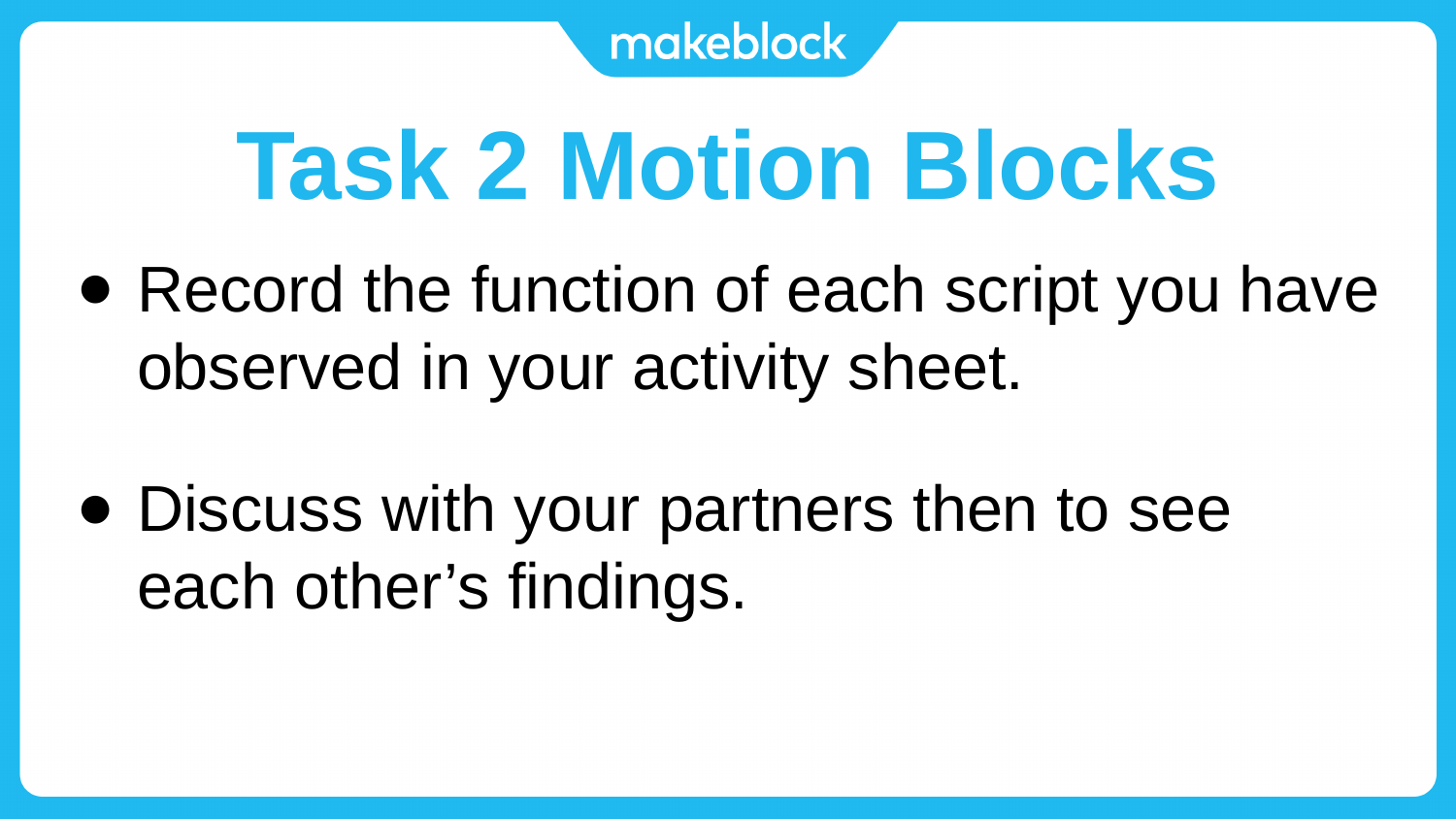

# Task 2 Motion Blocks
Record the function of each script you have observed in your activity sheet.
Discuss with your partners then to see each other’s findings.